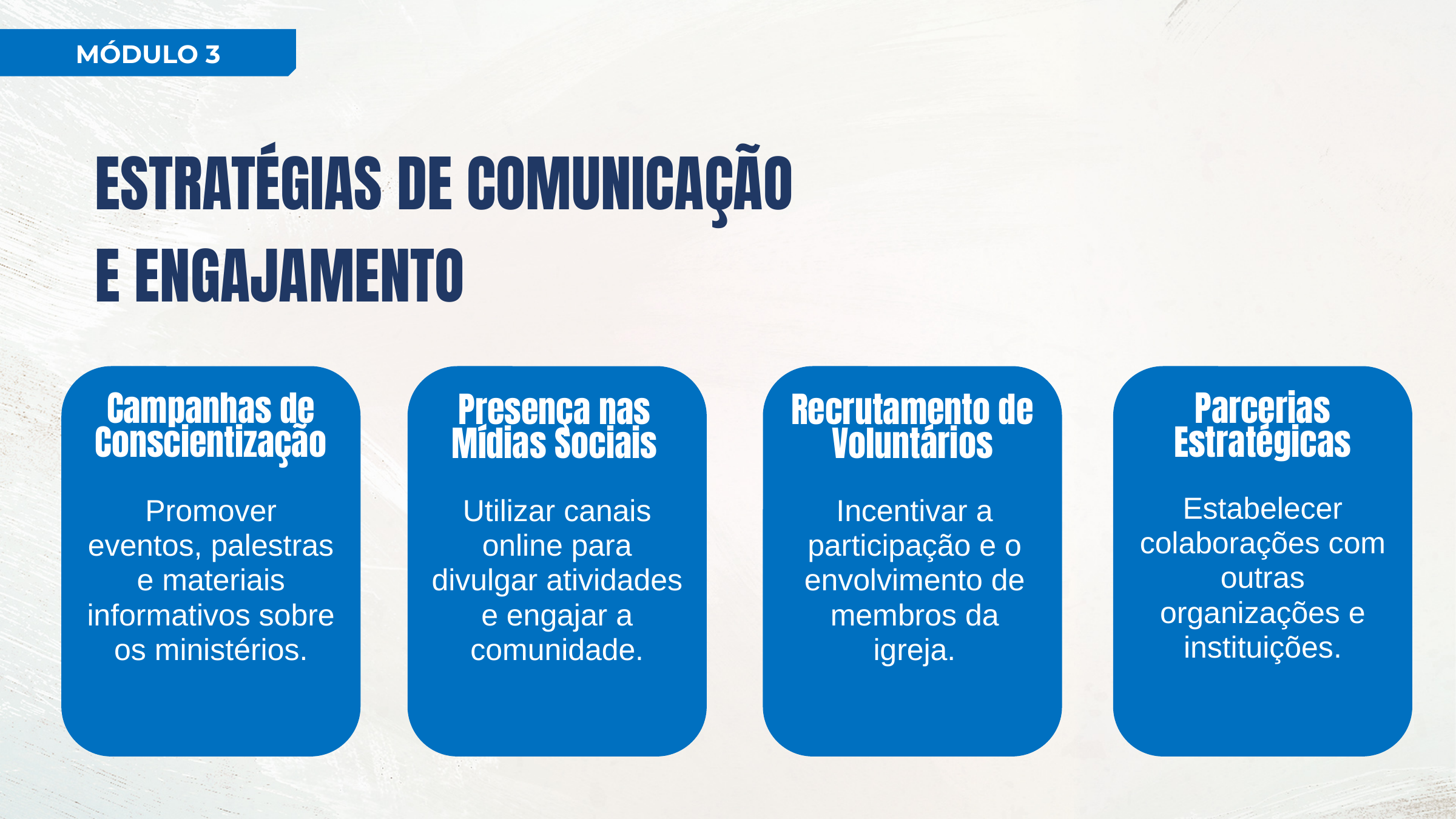

MÓDULO 3
ESTRATÉGIAS DE COMUNICAÇÃO
E ENGAJAMENTO

Campanhas de Conscientização
Parcerias Estratégicas
Presença nas Mídias Sociais
Recrutamento de Voluntários
Estabelecer colaborações com outras organizações e instituições.
Promover eventos, palestras e materiais informativos sobre os ministérios.
Utilizar canais online para divulgar atividades e engajar a comunidade.
Incentivar a participação e o envolvimento de membros da igreja.